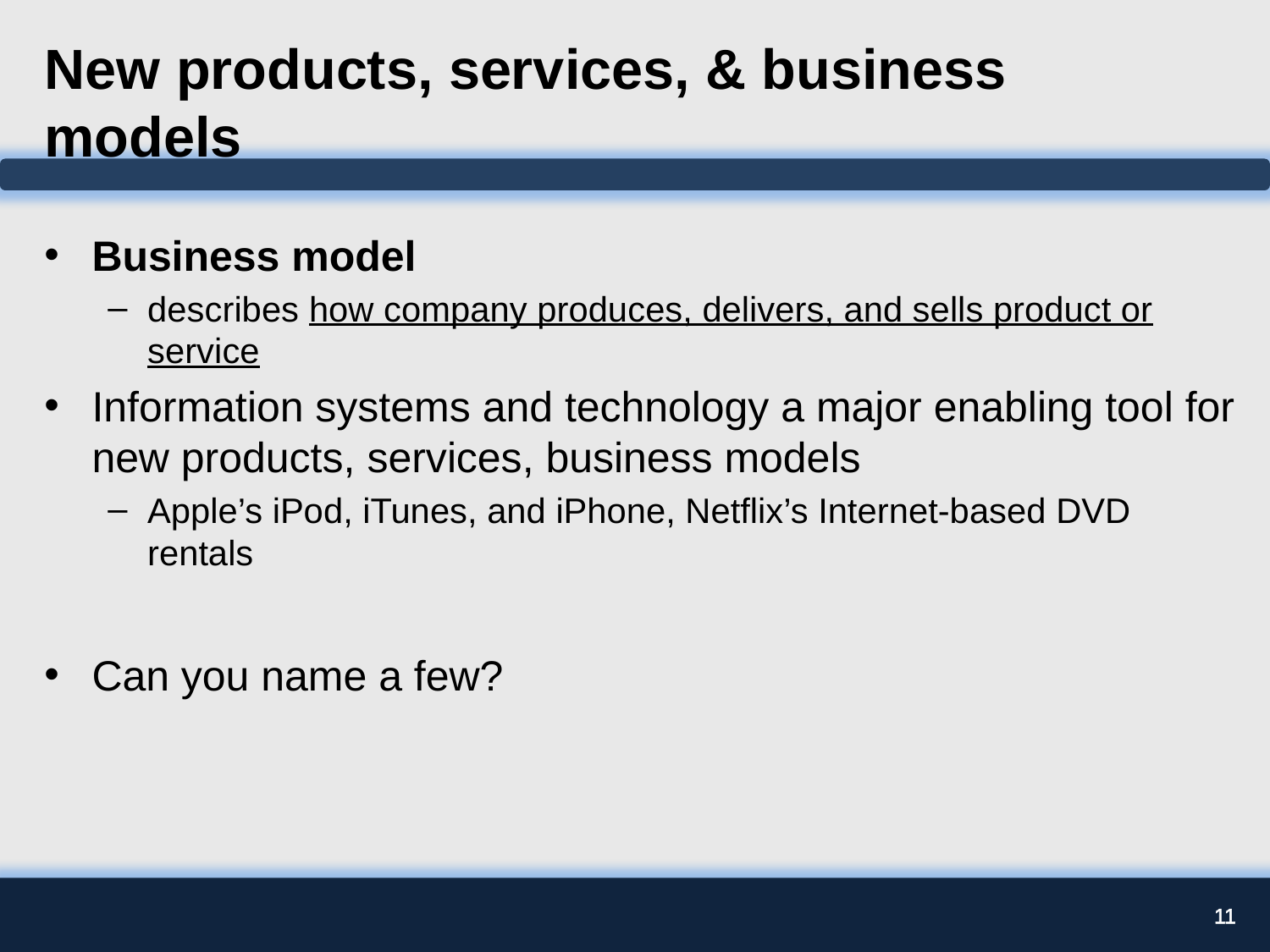

# New products, services, & business models
Business model
describes how company produces, delivers, and sells product or service
Information systems and technology a major enabling tool for new products, services, business models
Apple’s iPod, iTunes, and iPhone, Netflix’s Internet-based DVD rentals

Can you name a few?

11